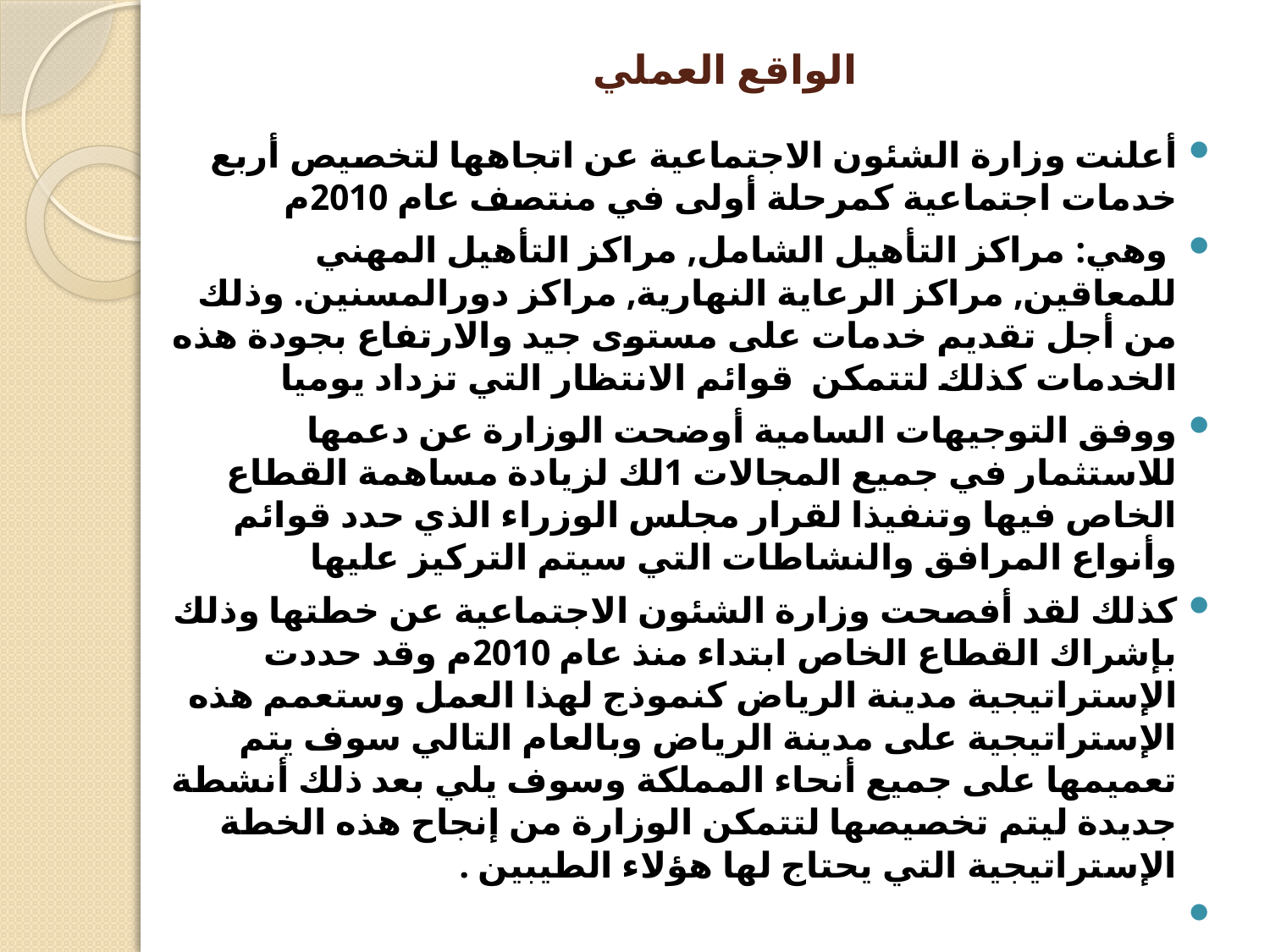

# الواقع العملي
أعلنت وزارة الشئون الاجتماعية عن اتجاهها لتخصيص أربع خدمات اجتماعية كمرحلة أولى في منتصف عام 2010م
 وهي: مراكز التأهيل الشامل, مراكز التأهيل المهني للمعاقين, مراكز الرعاية النهارية, مراكز دورالمسنين. وذلك من أجل تقديم خدمات على مستوى جيد والارتفاع بجودة هذه الخدمات كذلك لتتمكن  قوائم الانتظار التي تزداد يوميا
ووفق التوجيهات السامية أوضحت الوزارة عن دعمها للاستثمار في جميع المجالات 1لك لزيادة مساهمة القطاع الخاص فيها وتنفيذا لقرار مجلس الوزراء الذي حدد قوائم وأنواع المرافق والنشاطات التي سيتم التركيز عليها
كذلك لقد أفصحت وزارة الشئون الاجتماعية عن خطتها وذلك بإشراك القطاع الخاص ابتداء منذ عام 2010م وقد حددت الإستراتيجية مدينة الرياض كنموذج لهذا العمل وستعمم هذه الإستراتيجية على مدينة الرياض وبالعام التالي سوف يتم تعميمها على جميع أنحاء المملكة وسوف يلي بعد ذلك أنشطة جديدة ليتم تخصيصها لتتمكن الوزارة من إنجاح هذه الخطة الإستراتيجية التي يحتاج لها هؤلاء الطيبين .